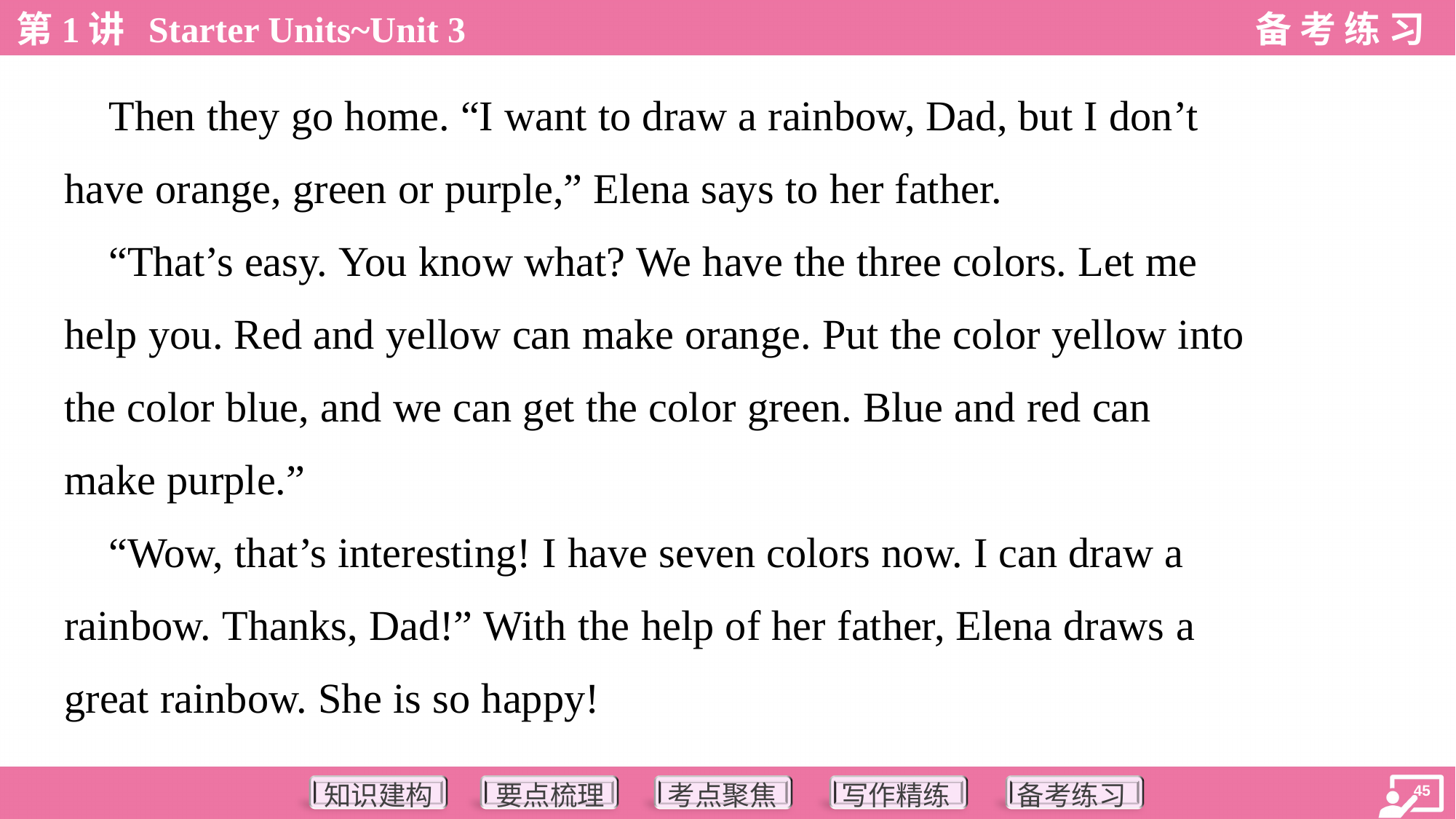

Then they go home. “I want to draw a rainbow, Dad, but I don’t
have orange, green or purple,” Elena says to her father.
    “That’s easy. You know what? We have the three colors. Let me
help you. Red and yellow can make orange. Put the color yellow into
the color blue, and we can get the color green. Blue and red can
make purple.”
    “Wow, that’s interesting! I have seven colors now. I can draw a
rainbow. Thanks, Dad!” With the help of her father, Elena draws a
great rainbow. She is so happy!